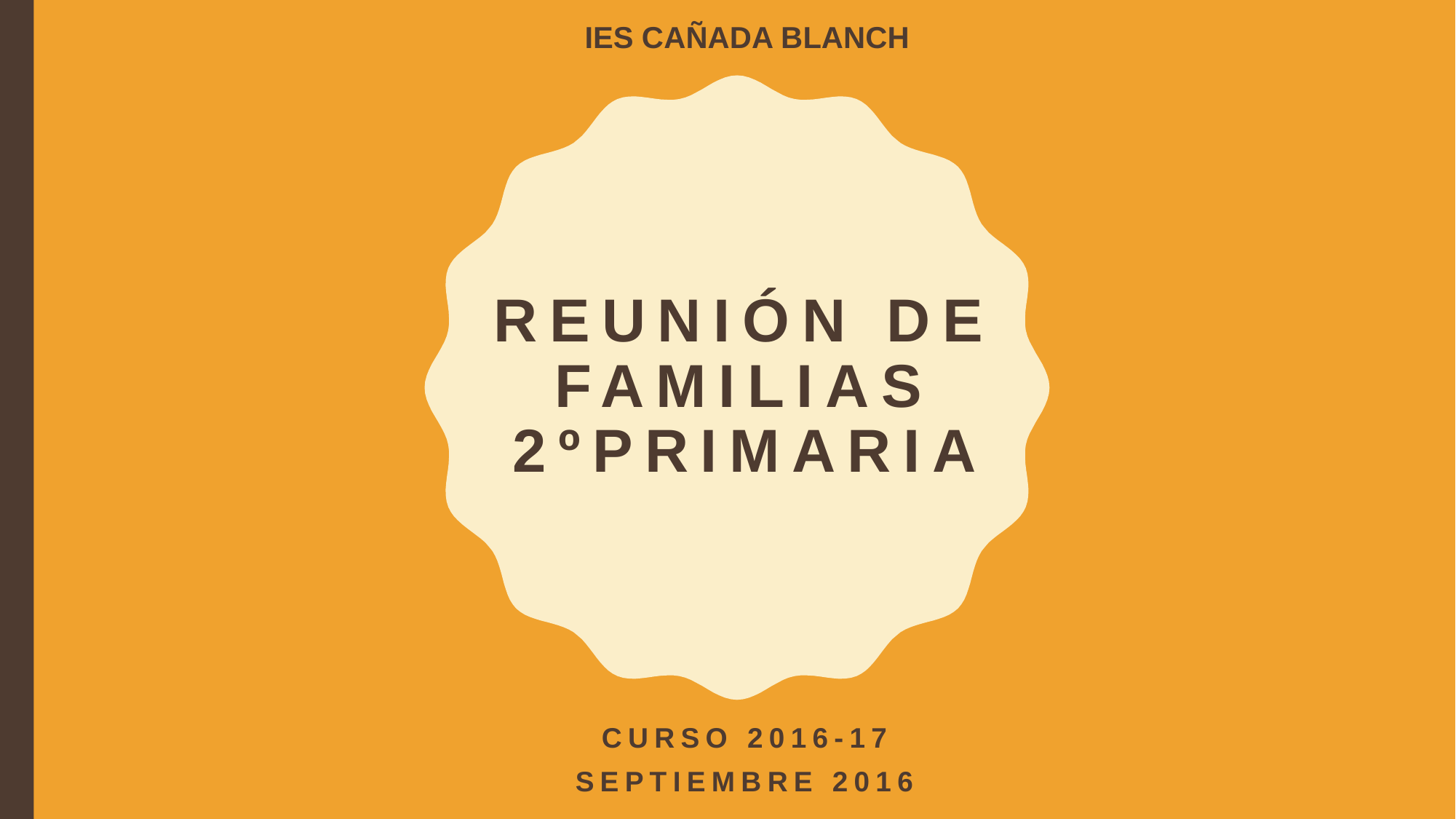

IES CAÑADA BLANCH
# ReuniÓn de familias 2ºprimaria
Curso 2016-17
Septiembre 2016